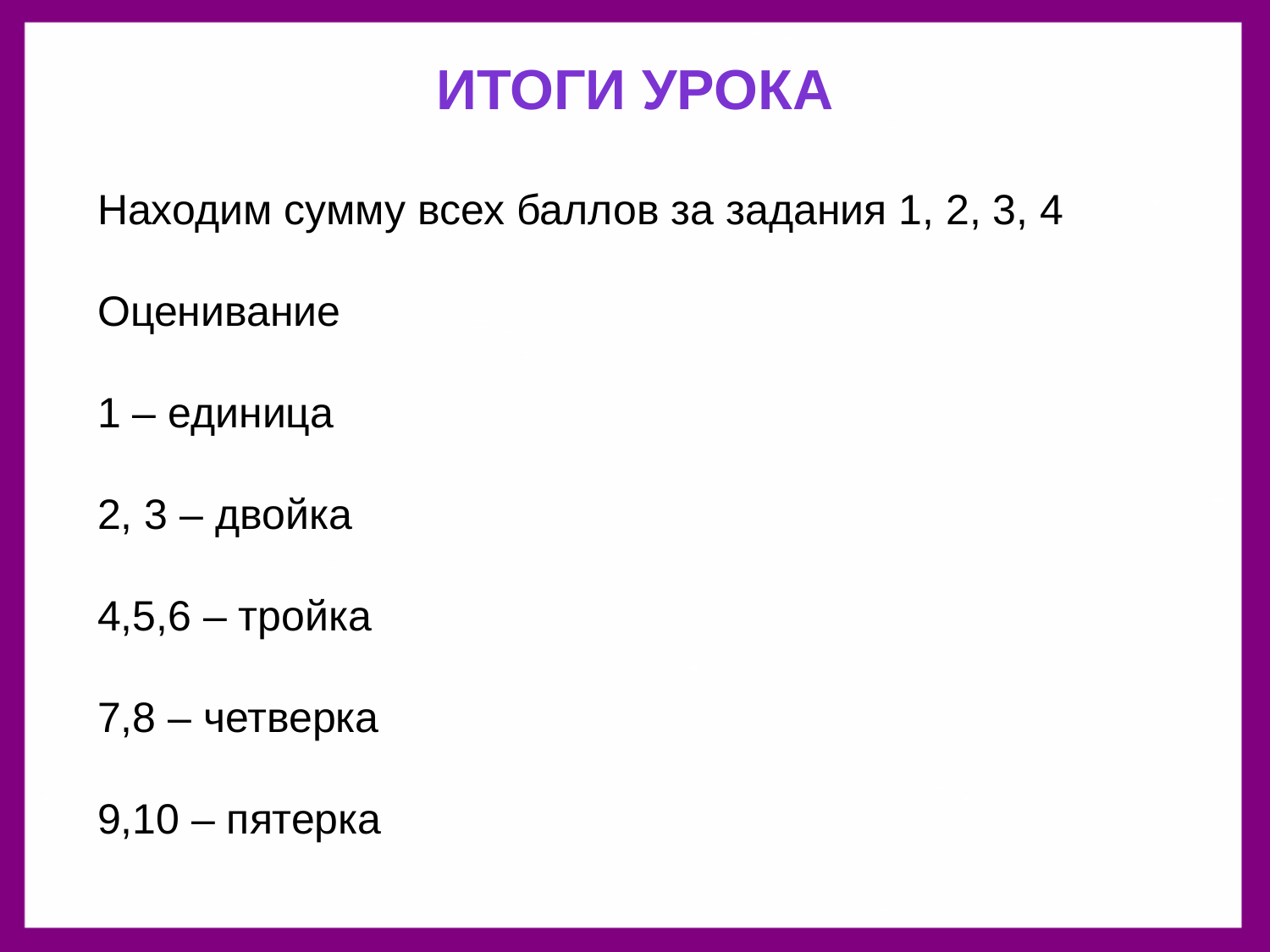

# Итоги урока

Находим сумму всех баллов за задания 1, 2, 3, 4

Оценивание

1 – единица
2, 3 – двойка
4,5,6 – тройка
7,8 – четверка
9,10 – пятерка